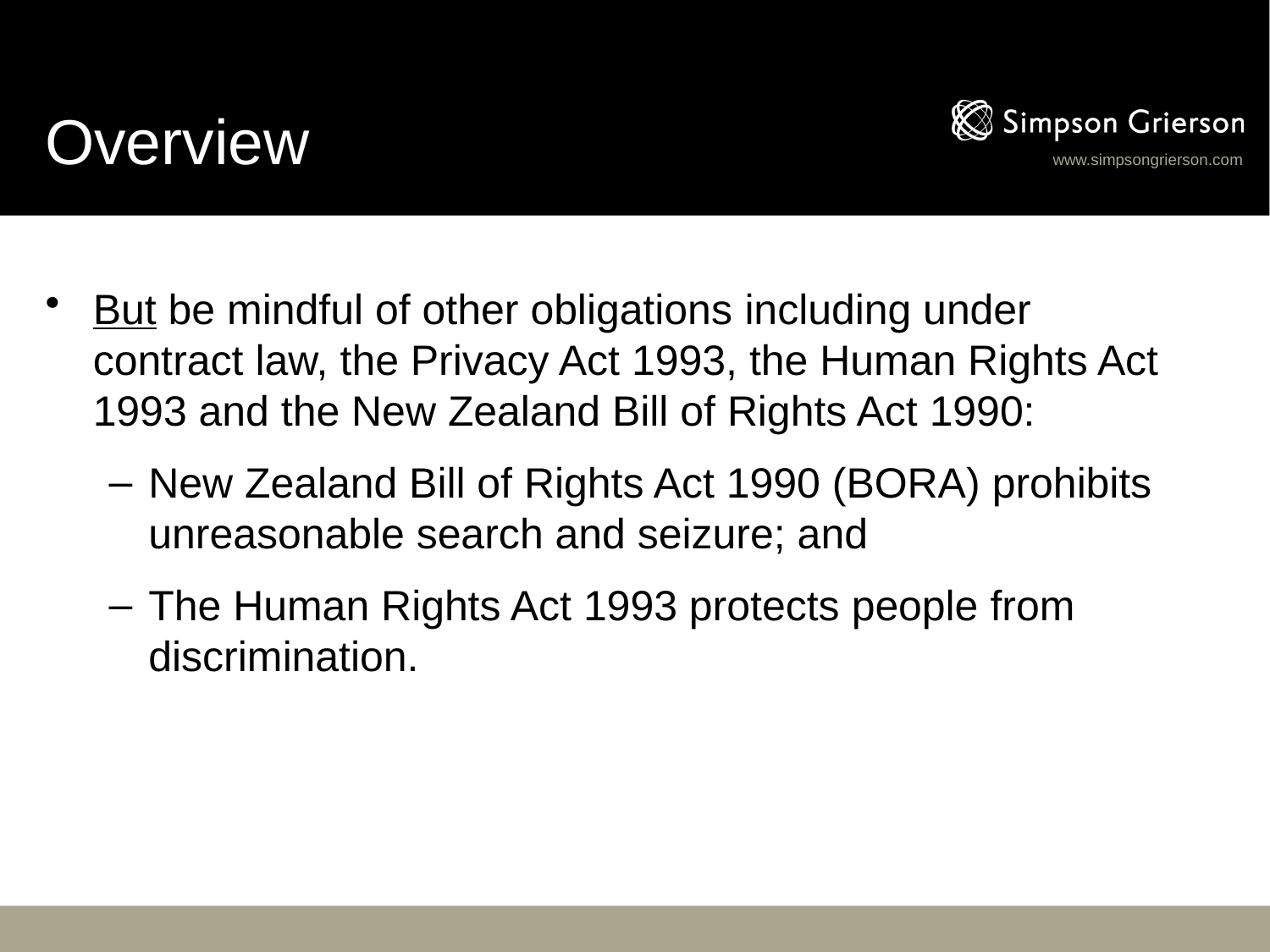

# Overview
But be mindful of other obligations including under contract law, the Privacy Act 1993, the Human Rights Act 1993 and the New Zealand Bill of Rights Act 1990:
New Zealand Bill of Rights Act 1990 (BORA) prohibits unreasonable search and seizure; and
The Human Rights Act 1993 protects people from discrimination.